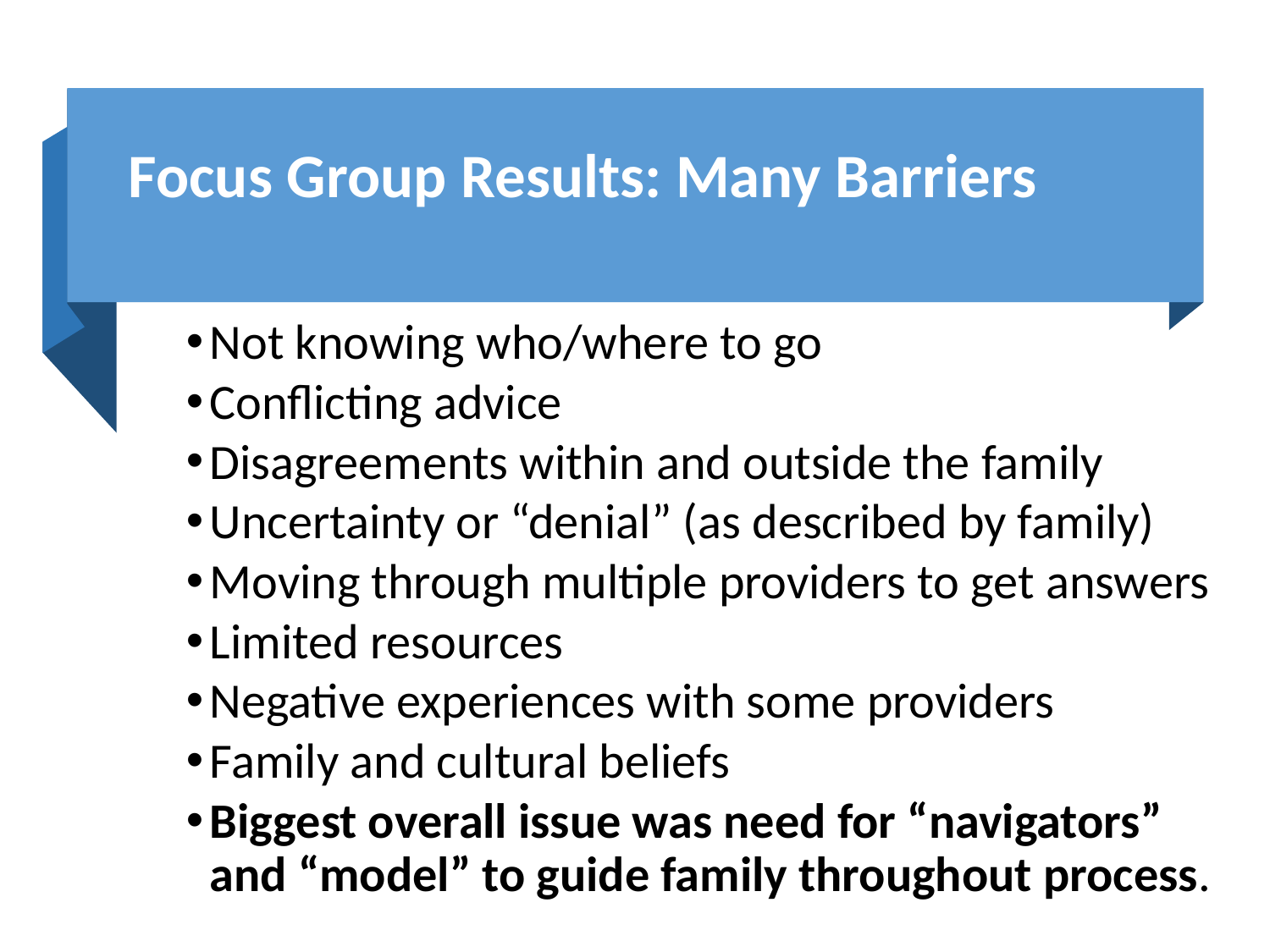

# Focus Group Results: Many Barriers

Not knowing who/where to go
Conflicting advice
Disagreements within and outside the family
Uncertainty or “denial” (as described by family)
Moving through multiple providers to get answers
Limited resources
Negative experiences with some providers
Family and cultural beliefs
Biggest overall issue was need for “navigators” and “model” to guide family throughout process.